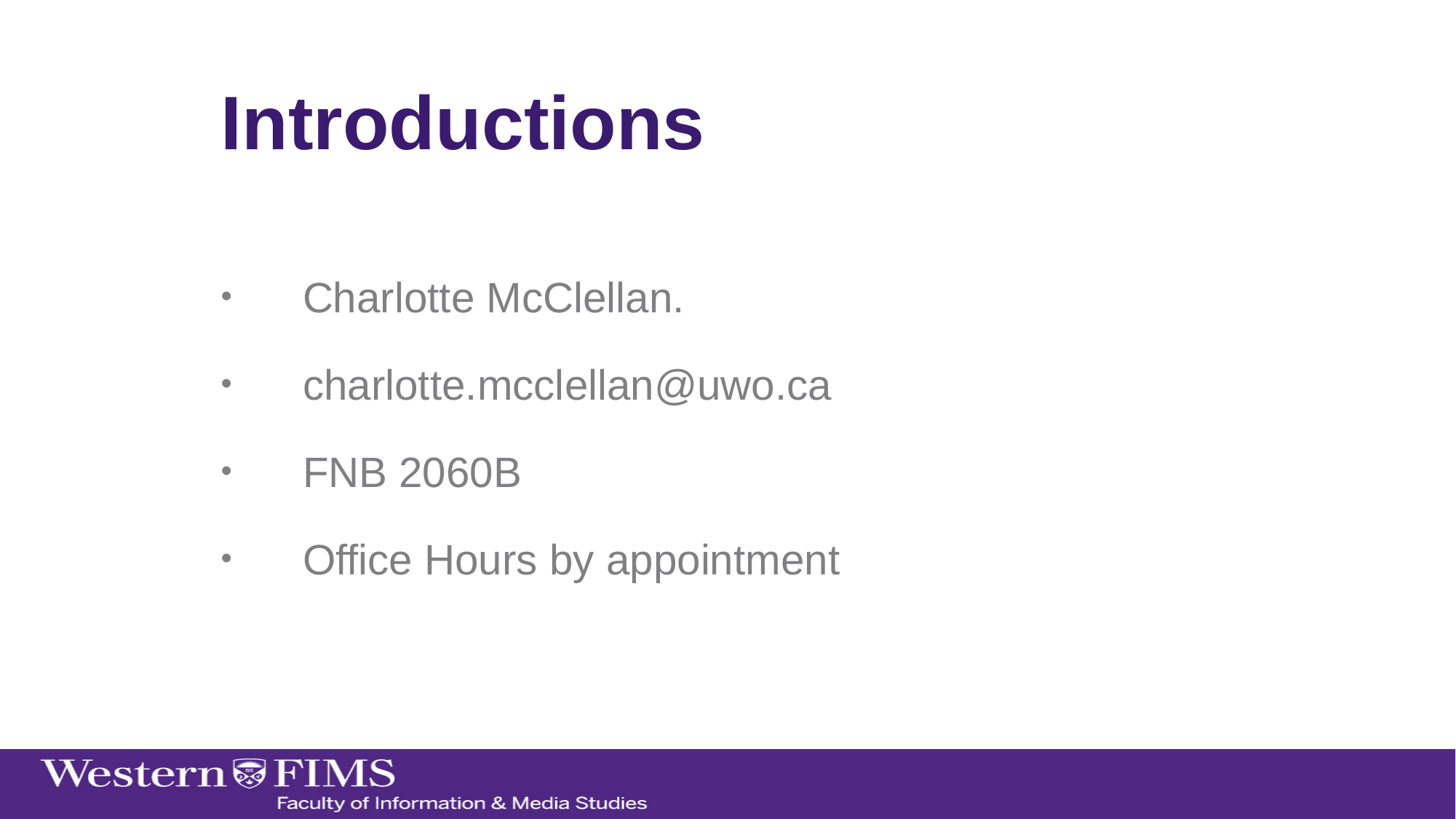

Introductions

Charlotte McClellan.
charlotte.mcclellan@uwo.ca
FNB 2060B
Office Hours by appointment